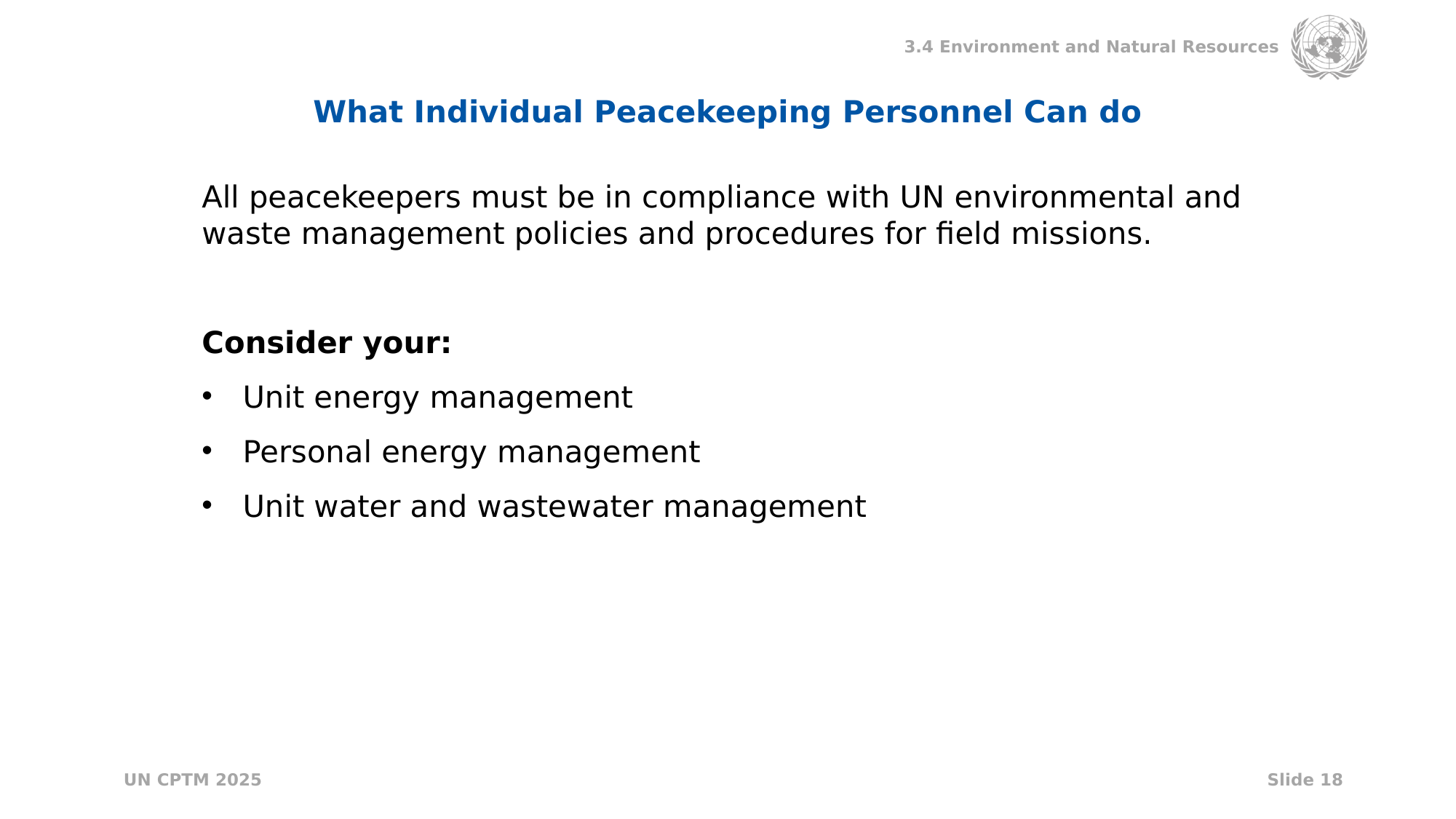

What Individual Peacekeeping Personnel Can do
All peacekeepers must be in compliance with UN environmental and waste management policies and procedures for field missions.

Consider your:
Unit energy management
Personal energy management
Unit water and wastewater management